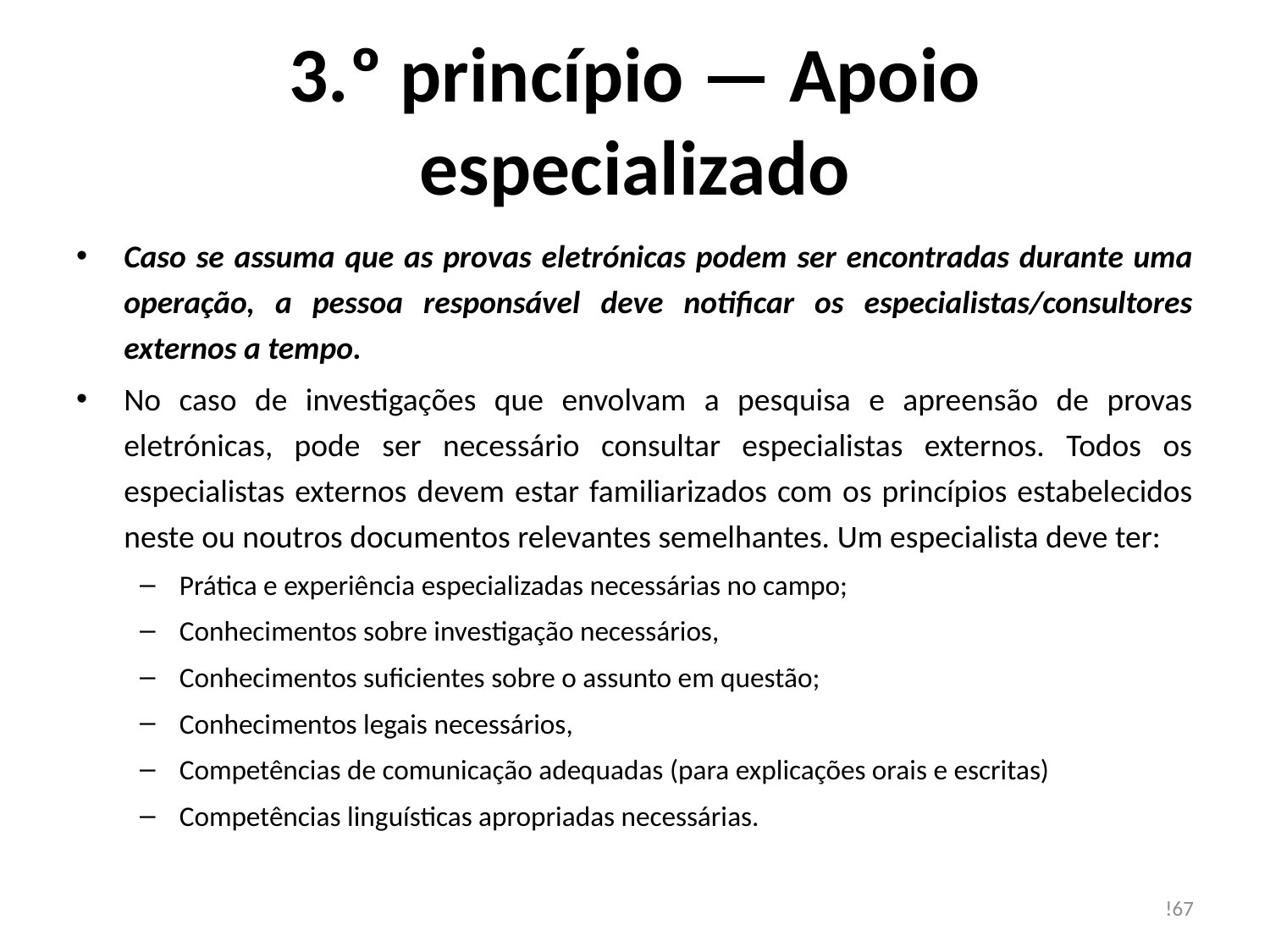

# 3.º princípio — Apoio especializado
Caso se assuma que as provas eletrónicas podem ser encontradas durante uma operação, a pessoa responsável deve notificar os especialistas/consultores externos a tempo.
No caso de investigações que envolvam a pesquisa e apreensão de provas eletrónicas, pode ser necessário consultar especialistas externos. Todos os especialistas externos devem estar familiarizados com os princípios estabelecidos neste ou noutros documentos relevantes semelhantes. Um especialista deve ter:
Prática e experiência especializadas necessárias no campo;
Conhecimentos sobre investigação necessários,
Conhecimentos suficientes sobre o assunto em questão;
Conhecimentos legais necessários,
Competências de comunicação adequadas (para explicações orais e escritas)
Competências linguísticas apropriadas necessárias.

!67